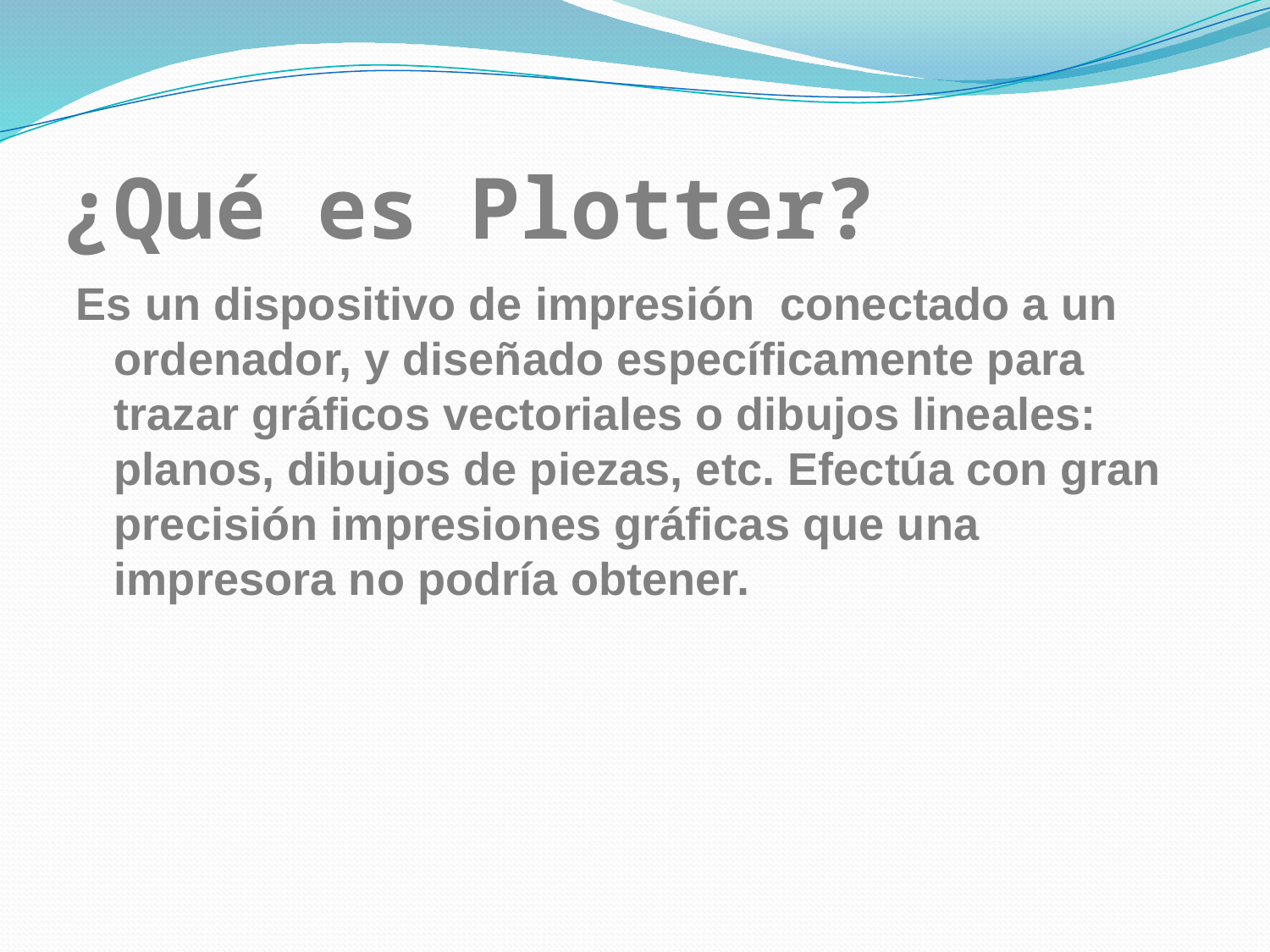

# ¿Qué es Plotter?
Es un dispositivo de impresión  conectado a un ordenador, y diseñado específicamente para trazar gráficos vectoriales o dibujos lineales: planos, dibujos de piezas, etc. Efectúa con gran precisión impresiones gráficas que una impresora no podría obtener.